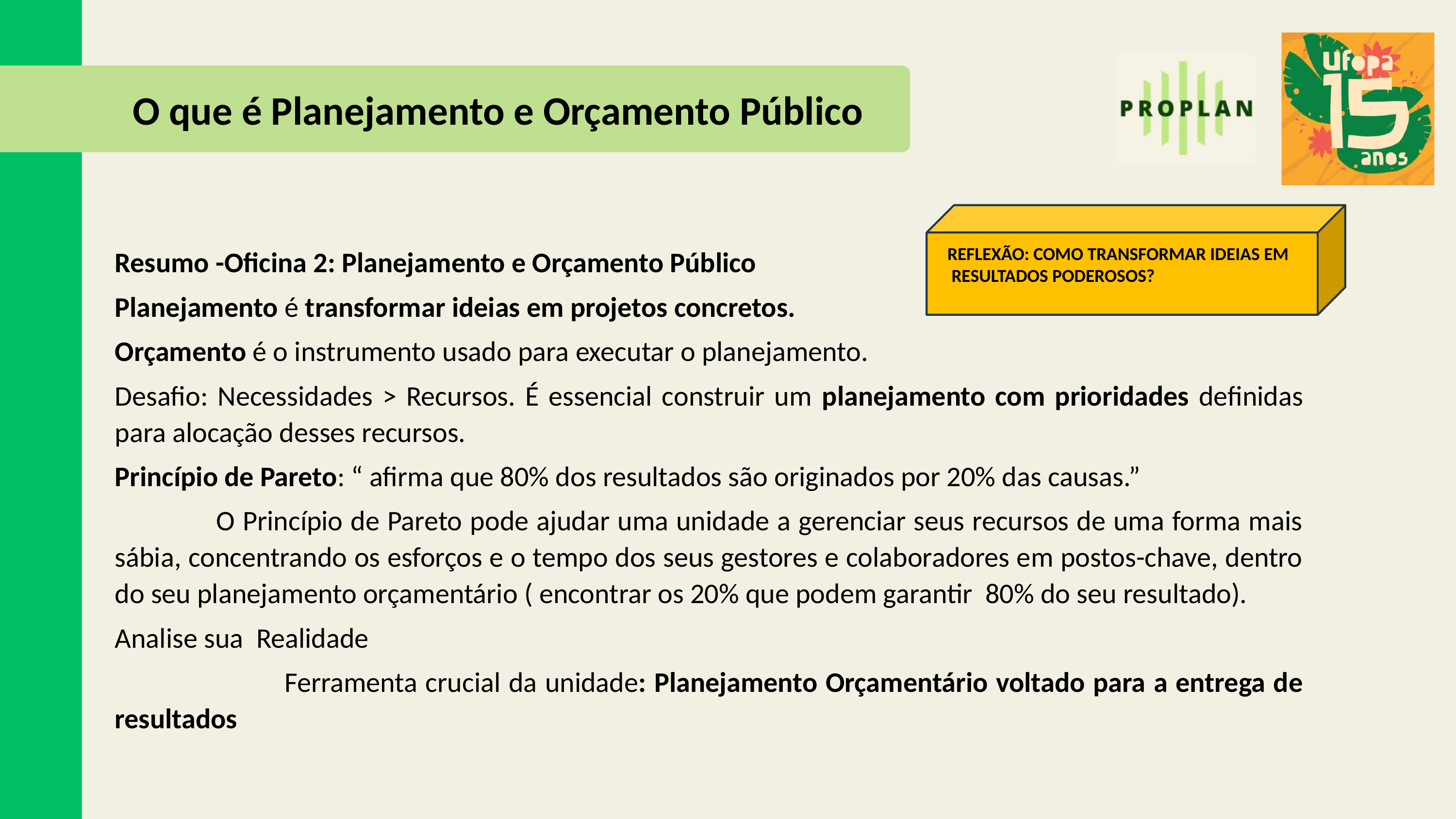

O que é Planejamento e Orçamento Público

Resumo -Oficina 2: Planejamento e Orçamento Público
Planejamento é transformar ideias em projetos concretos.
Orçamento é o instrumento usado para executar o planejamento.
Desafio: Necessidades > Recursos. É essencial construir um planejamento com prioridades definidas para alocação desses recursos.
Princípio de Pareto: “ afirma que 80% dos resultados são originados por 20% das causas.”
             O Princípio de Pareto pode ajudar uma unidade a gerenciar seus recursos de uma forma mais sábia, concentrando os esforços e o tempo dos seus gestores e colaboradores em postos-chave, dentro do seu planejamento orçamentário ( encontrar os 20% que podem garantir  80% do seu resultado).
Analise sua  Realidade
                     Ferramenta crucial da unidade: Planejamento Orçamentário voltado para a entrega de resultados
REFLEXÃO: COMO TRANSFORMAR IDEIAS EM
 RESULTADOS PODEROSOS?